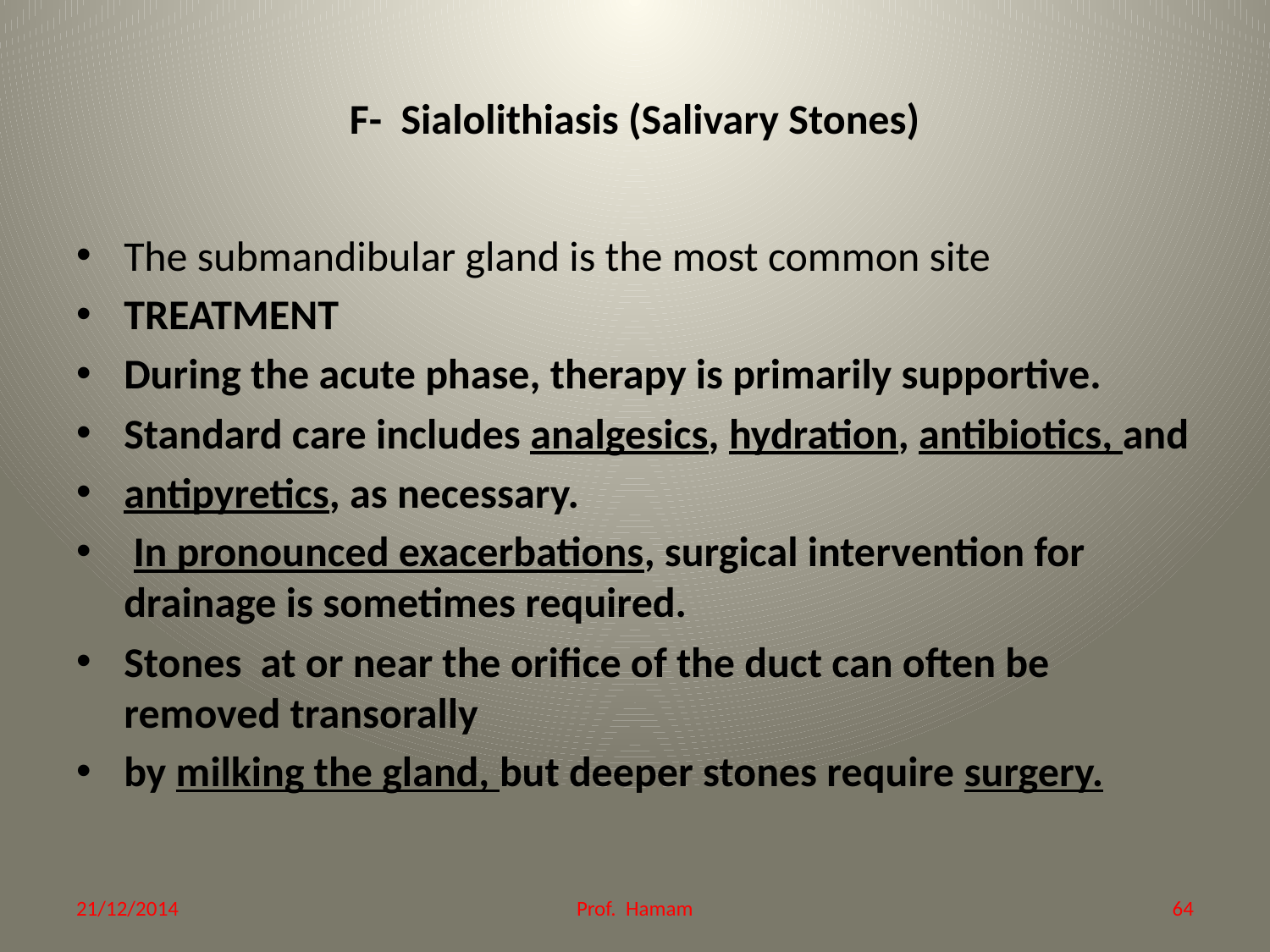

# F-  Sialolithiasis (Salivary Stones)
The submandibular gland is the most common site
TREATMENT
During the acute phase, therapy is primarily supportive.
Standard care includes analgesics, hydration, antibiotics, and
antipyretics, as necessary.
 In pronounced exacerbations, surgical intervention for drainage is sometimes required.
Stones  at or near the orifice of the duct can often be removed transorally
by milking the gland, but deeper stones require surgery.

21/12/2014
Prof.  Hamam
64